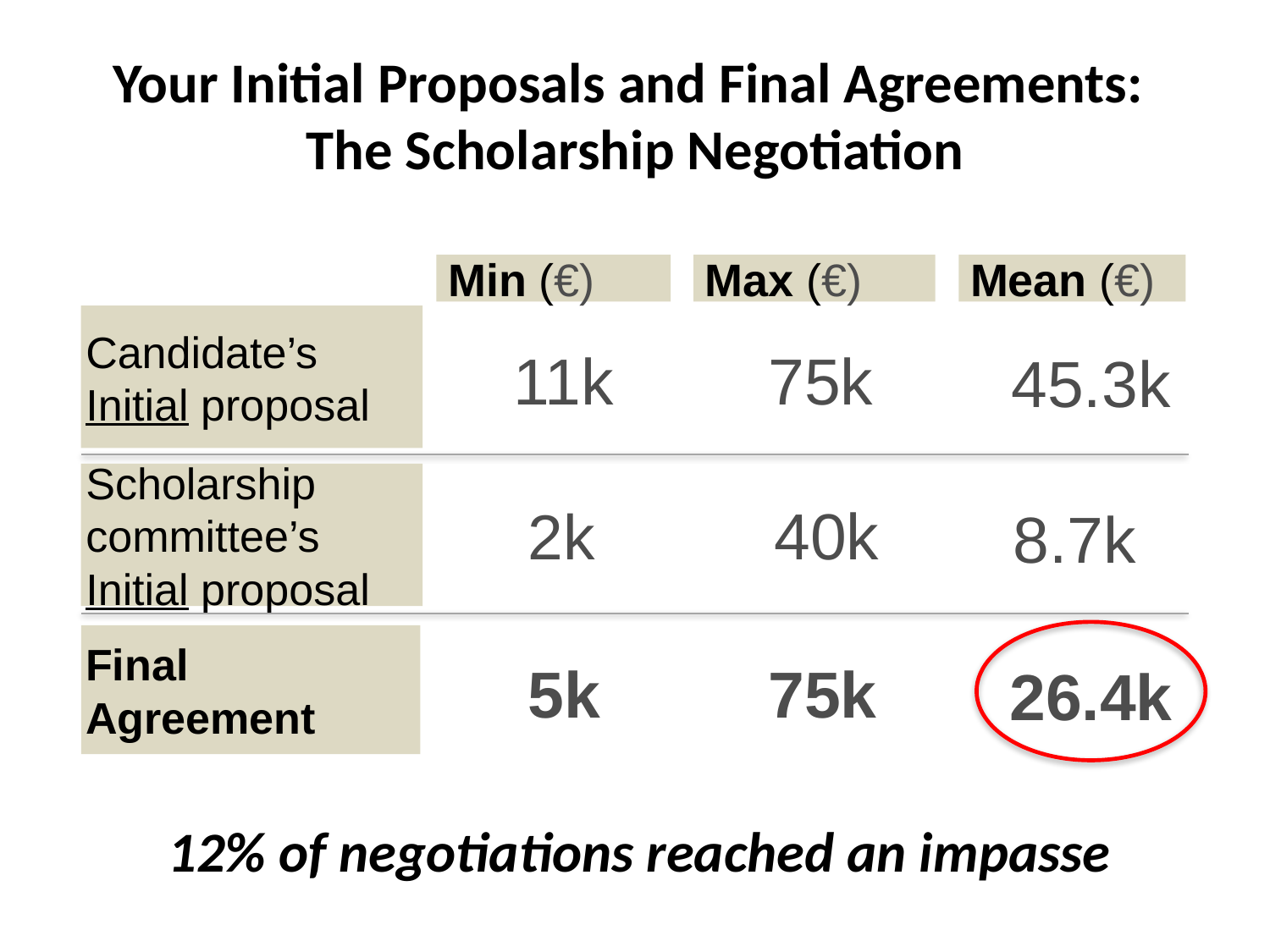

Your Initial Proposals and Final Agreements:
The Scholarship Negotiation
Min (€)
Max (€)
Mean (€)
11k
75k
45.3k
Candidate’s Initial proposal
40k
2k
8.7k
Scholarship committee’s
Initial proposal
5k
75k
26.4k

Final
Agreement
12% of negotiations reached an impasse